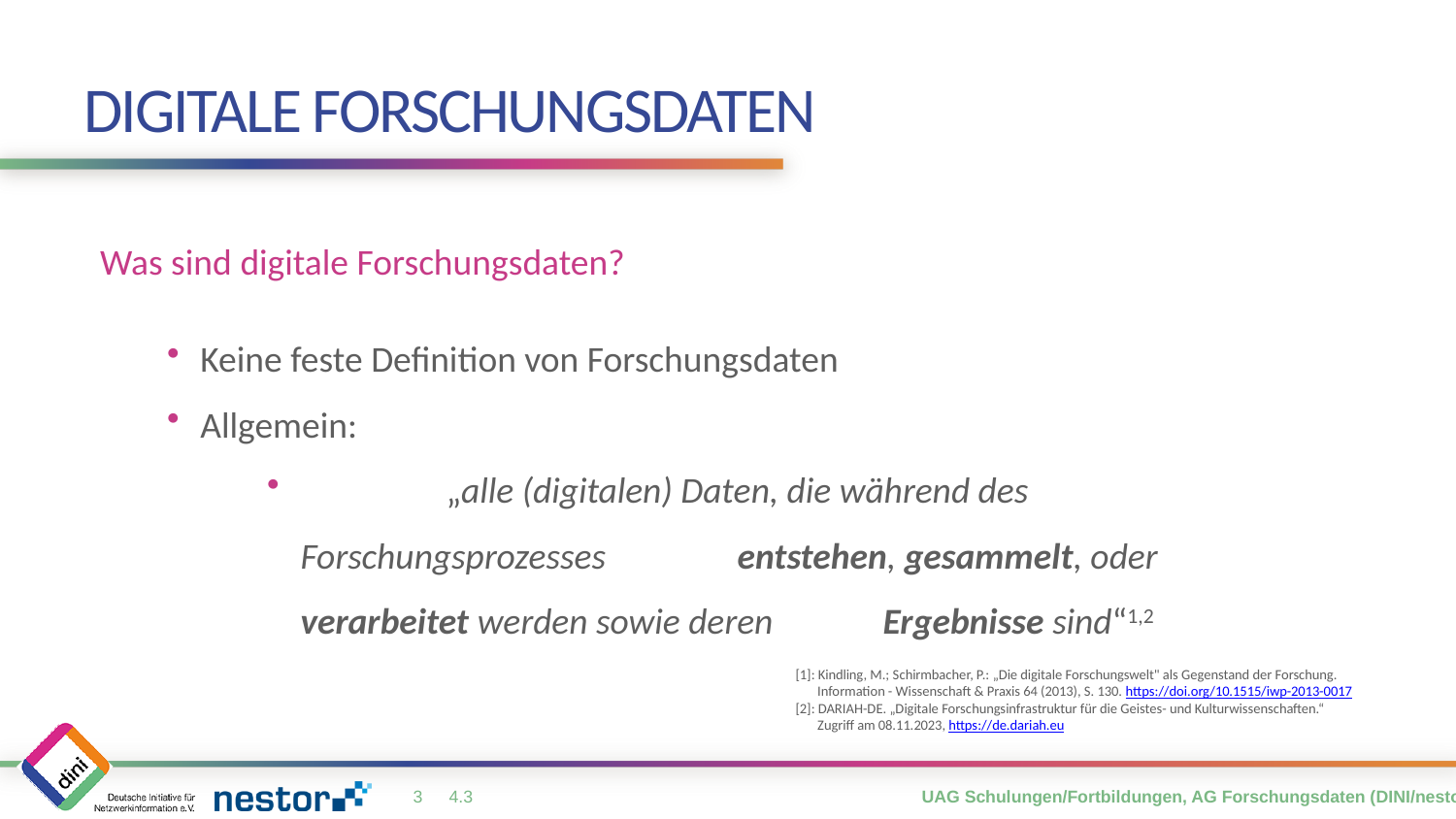

# Digitale Forschungsdaten
Was sind digitale Forschungsdaten?
Keine feste Definition von Forschungsdaten
Allgemein:
	„alle (digitalen) Daten, die während des Forschungsprozesses 	entstehen, gesammelt, oder verarbeitet werden sowie deren 	Ergebnisse sind“1,2

[1]: ﻿Kindling, M.; Schirmbacher, P.: „Die digitale Forschungswelt" als Gegenstand der Forschung.
       Information - Wissenschaft & Praxis 64 (2013), S. 130. https://doi.org/10.1515/iwp-2013-0017
[2]: ﻿DARIAH-DE. „Digitale Forschungsinfrastruktur für die Geistes- und Kulturwissenschaften.“
       Zugriff am 08.11.2023, https://de.dariah.eu
3
4.3